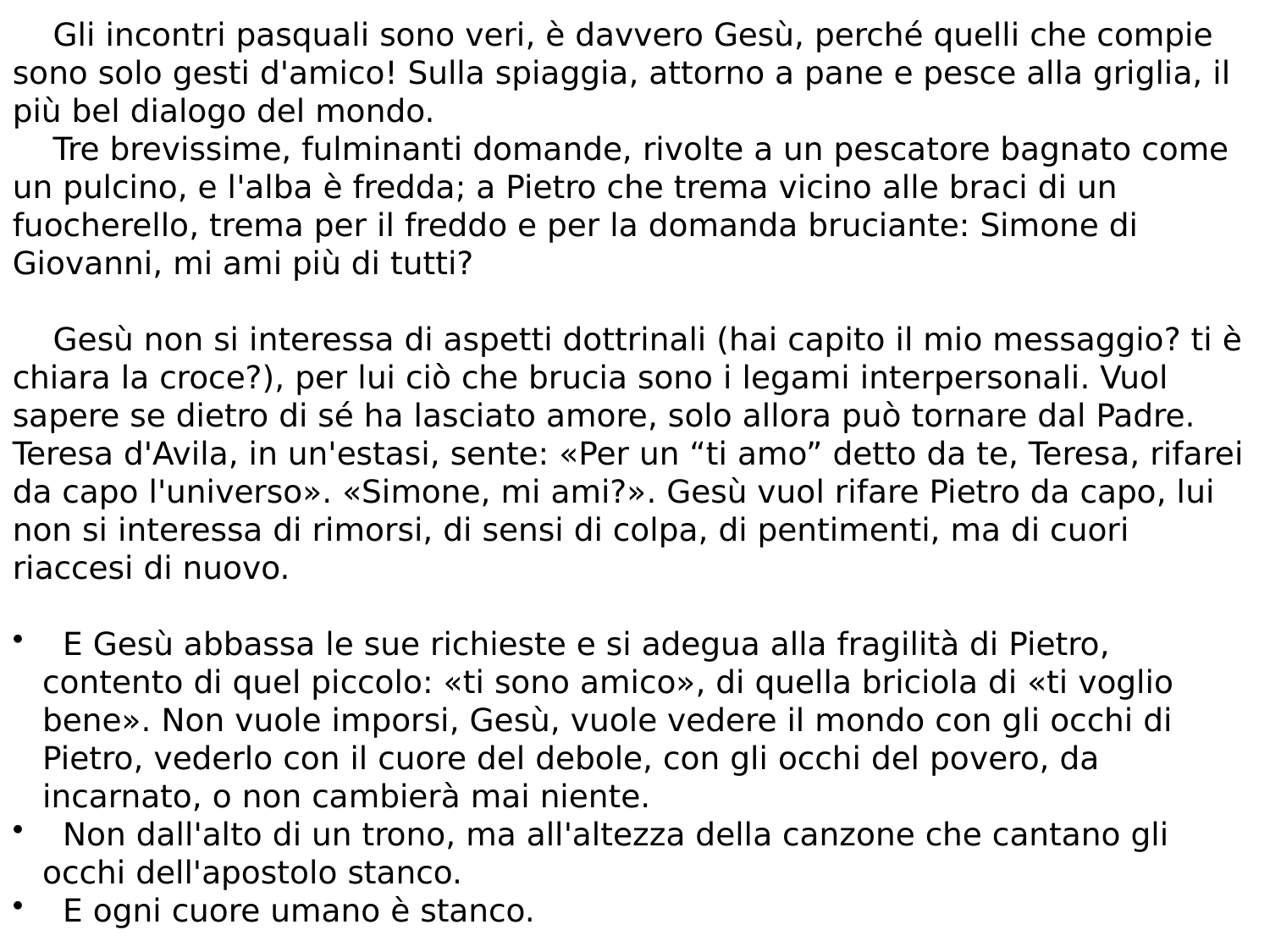

Gli incontri pasquali sono veri, è davvero Gesù, perché quelli che compie sono solo gesti d'amico! Sulla spiaggia, attorno a pane e pesce alla griglia, il più bel dialogo del mondo.
    Tre brevissime, fulminanti domande, rivolte a un pescatore bagnato come un pulcino, e l'alba è fredda; a Pietro che trema vicino alle braci di un fuocherello, trema per il freddo e per la domanda bruciante: Simone di Giovanni, mi ami più di tutti?

    Gesù non si interessa di aspetti dottrinali (hai capito il mio messaggio? ti è chiara la croce?), per lui ciò che brucia sono i legami interpersonali. Vuol sapere se dietro di sé ha lasciato amore, solo allora può tornare dal Padre. Teresa d'Avila, in un'estasi, sente: «Per un “ti amo” detto da te, Teresa, rifarei da capo l'universo». «Simone, mi ami?». Gesù vuol rifare Pietro da capo, lui non si interessa di rimorsi, di sensi di colpa, di pentimenti, ma di cuori riaccesi di nuovo.

  E Gesù abbassa le sue richieste e si adegua alla fragilità di Pietro, contento di quel piccolo: «ti sono amico», di quella briciola di «ti voglio bene». Non vuole imporsi, Gesù, vuole vedere il mondo con gli occhi di Pietro, vederlo con il cuore del debole, con gli occhi del povero, da incarnato, o non cambierà mai niente.
  Non dall'alto di un trono, ma all'altezza della canzone che cantano gli occhi dell'apostolo stanco.
  E ogni cuore umano è stanco.